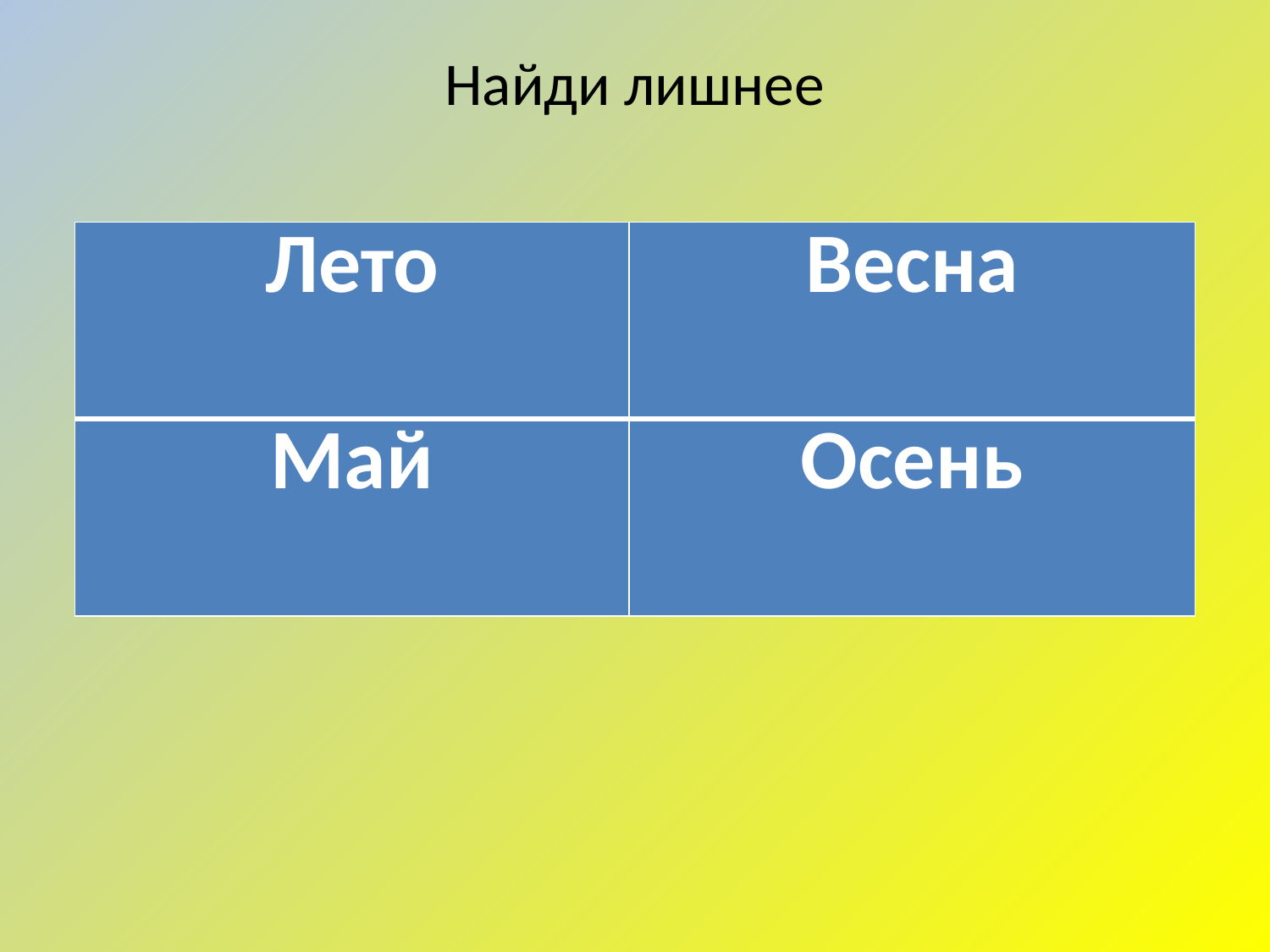

# Найди лишнее
| Лето | Весна |
| --- | --- |
| Май | Осень |